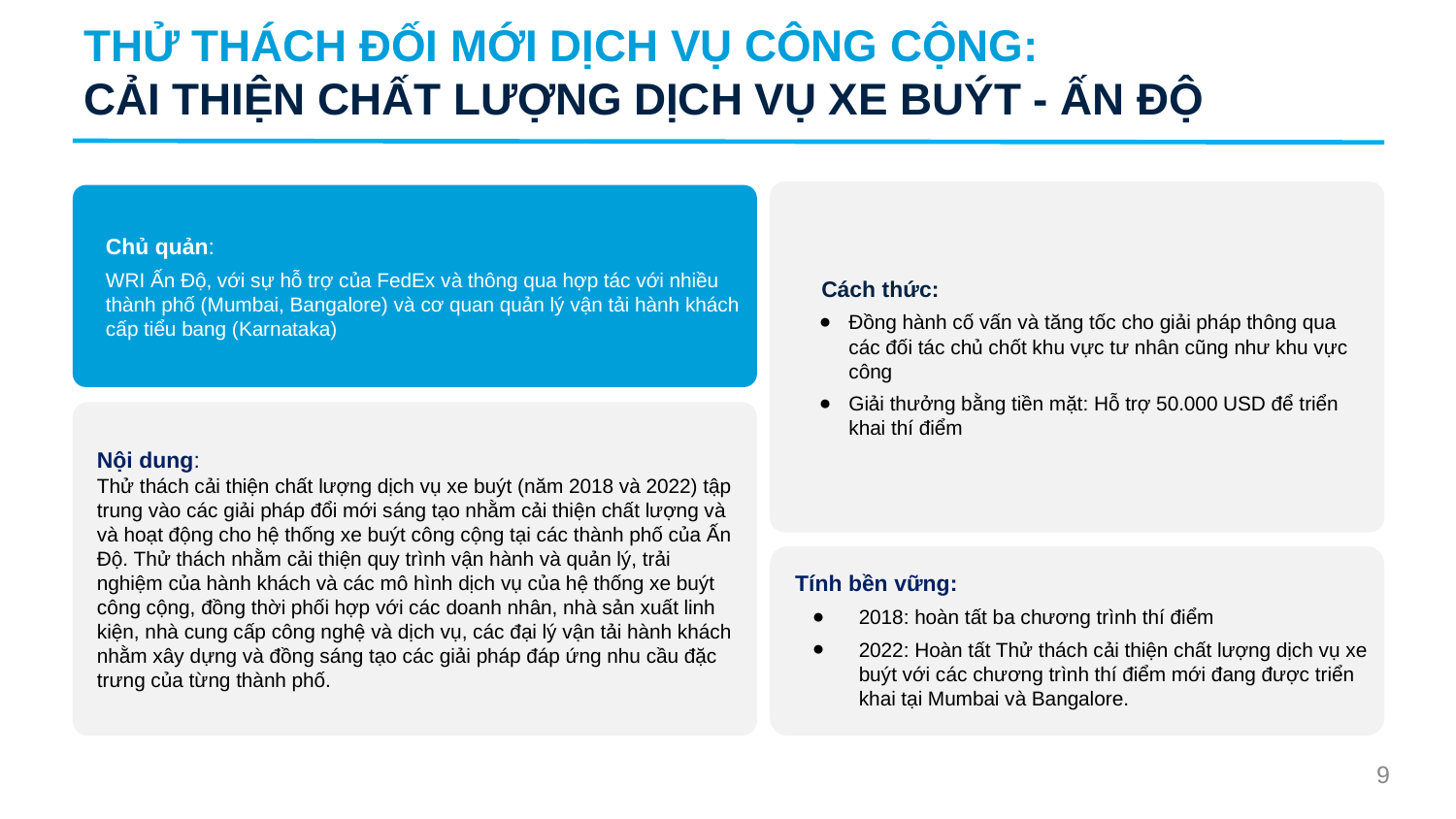

THỬ THÁCH ĐỐI MỚI DỊCH VỤ CÔNG CỘNG:
CẢI THIỆN CHẤT LƯỢNG DỊCH VỤ XE BUÝT - ẤN ĐỘ
Cách thức:
Đồng hành cố vấn và tăng tốc cho giải pháp thông qua các đối tác chủ chốt khu vực tư nhân cũng như khu vực công
Giải thưởng bằng tiền mặt: Hỗ trợ 50.000 USD để triển khai thí điểm
Chủ quản:
WRI Ấn Độ, với sự hỗ trợ của FedEx và thông qua hợp tác với nhiều thành phố (Mumbai, Bangalore) và cơ quan quản lý vận tải hành khách cấp tiểu bang (Karnataka)
Nội dung:
Thử thách cải thiện chất lượng dịch vụ xe buýt (năm 2018 và 2022) tập trung vào các giải pháp đổi mới sáng tạo nhằm cải thiện chất lượng và và hoạt động cho hệ thống xe buýt công cộng tại các thành phố của Ấn Độ. Thử thách nhằm cải thiện quy trình vận hành và quản lý, trải nghiệm của hành khách và các mô hình dịch vụ của hệ thống xe buýt công cộng, đồng thời phối hợp với các doanh nhân, nhà sản xuất linh kiện, nhà cung cấp công nghệ và dịch vụ, các đại lý vận tải hành khách nhằm xây dựng và đồng sáng tạo các giải pháp đáp ứng nhu cầu đặc trưng của từng thành phố.
Tính bền vững:
2018: hoàn tất ba chương trình thí điểm
2022: Hoàn tất Thử thách cải thiện chất lượng dịch vụ xe buýt với các chương trình thí điểm mới đang được triển khai tại Mumbai và Bangalore.
9